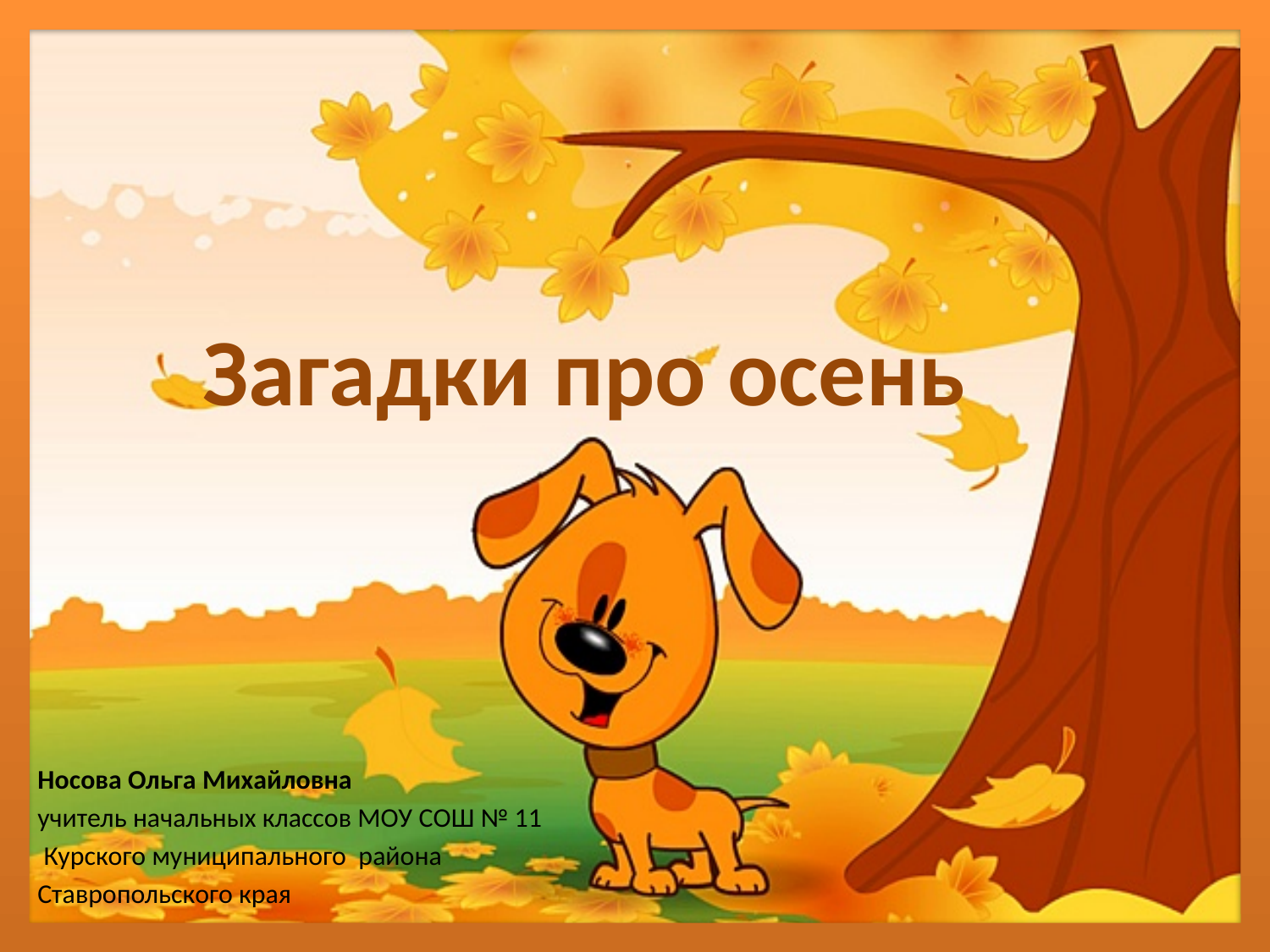

# Загадки про осень
Носова Ольга Михайловна
учитель начальных классов МОУ СОШ № 11
 Курского муниципального  района
Ставропольского края